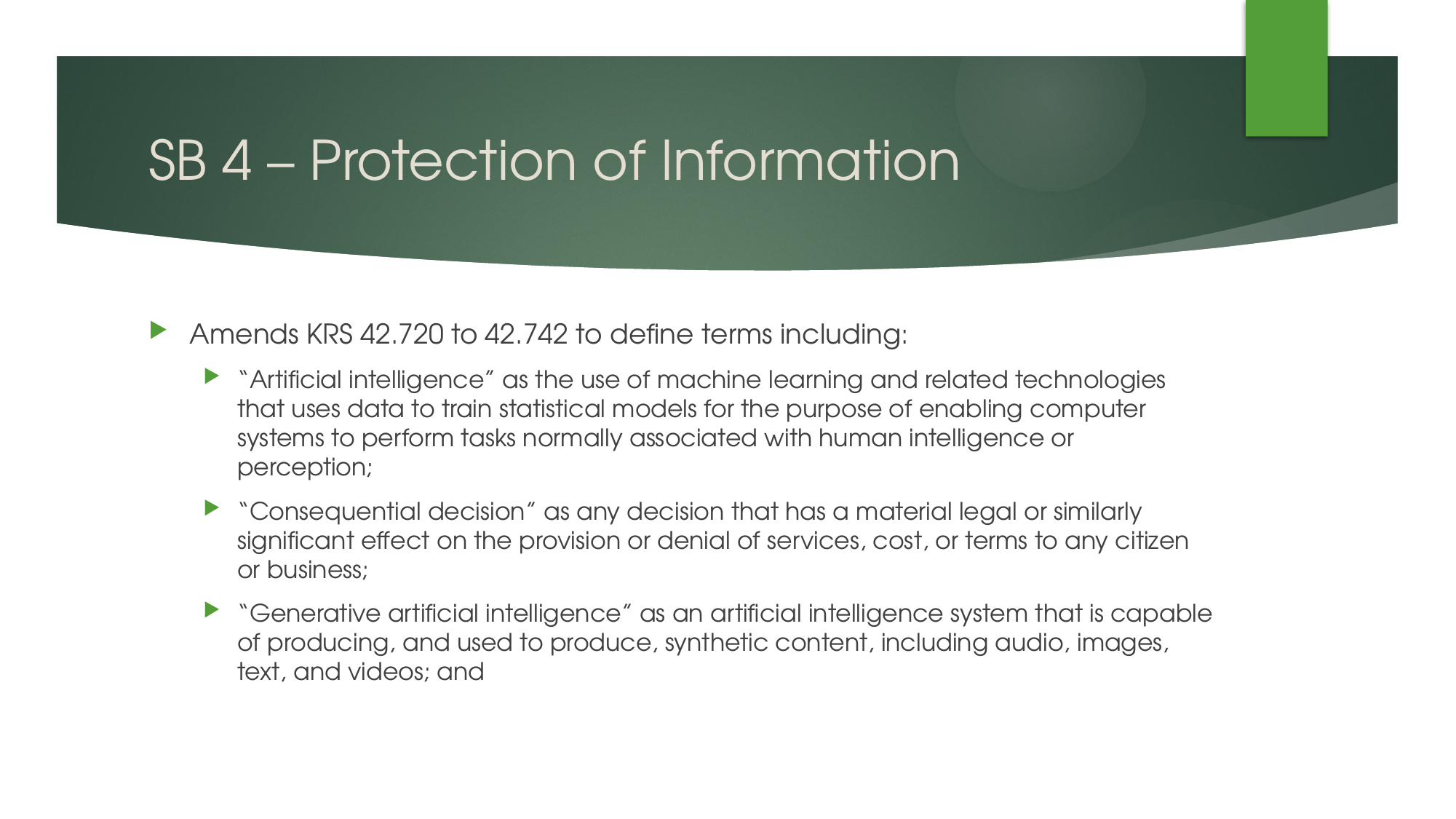

# SB 4 – Protection of Information
Amends KRS 42.720 to 42.742 to define terms including:
“Artificial intelligence” as the use of machine learning and related technologies that uses data to train statistical models for the purpose of enabling computer systems to perform tasks normally associated with human intelligence or perception;
“Consequential decision” as any decision that has a material legal or similarly significant effect on the provision or denial of services, cost, or terms to any citizen or business;
“Generative artificial intelligence” as an artificial intelligence system that is capable of producing, and used to produce, synthetic content, including audio, images, text, and videos; and